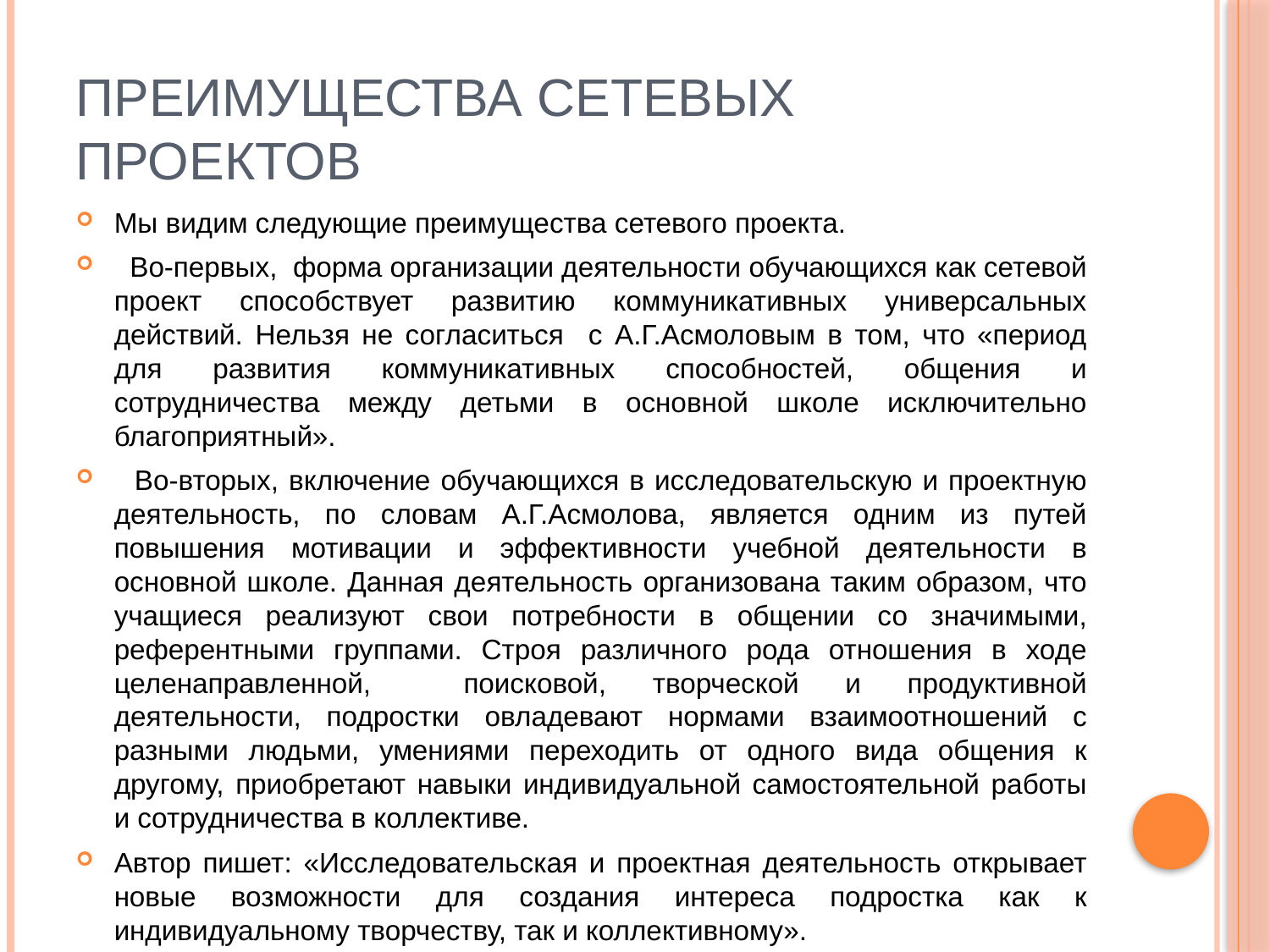

# Преимущества сетевых проектов
Мы видим следующие преимущества сетевого проекта.
  Во-первых,  форма организации деятельности обучающихся как сетевой проект способствует развитию коммуникативных универсальных действий. Нельзя не согласиться  с А.Г.Асмоловым в том, что «период для развития коммуникативных способностей, общения и сотрудничества между детьми в основной школе исключительно благоприятный».
  Во-вторых, включение обучающихся в исследовательскую и проектную деятельность, по словам А.Г.Асмолова, является одним из путей повышения мотивации и эффективности учебной деятельности в основной школе. Данная деятельность организована таким образом, что учащиеся реализуют свои потребности в общении со значимыми, референтными группами. Строя различного рода отношения в ходе целенаправленной,  поисковой, творческой и продуктивной деятельности, подростки овладевают нормами взаимоотношений с разными людьми, умениями переходить от одного вида общения к другому, приобретают навыки индивидуальной самостоятельной работы и сотрудничества в коллективе.
Автор пишет: «Исследовательская и проектная деятельность открывает новые возможности для создания интереса подростка как к индивидуальному творчеству, так и коллективному».